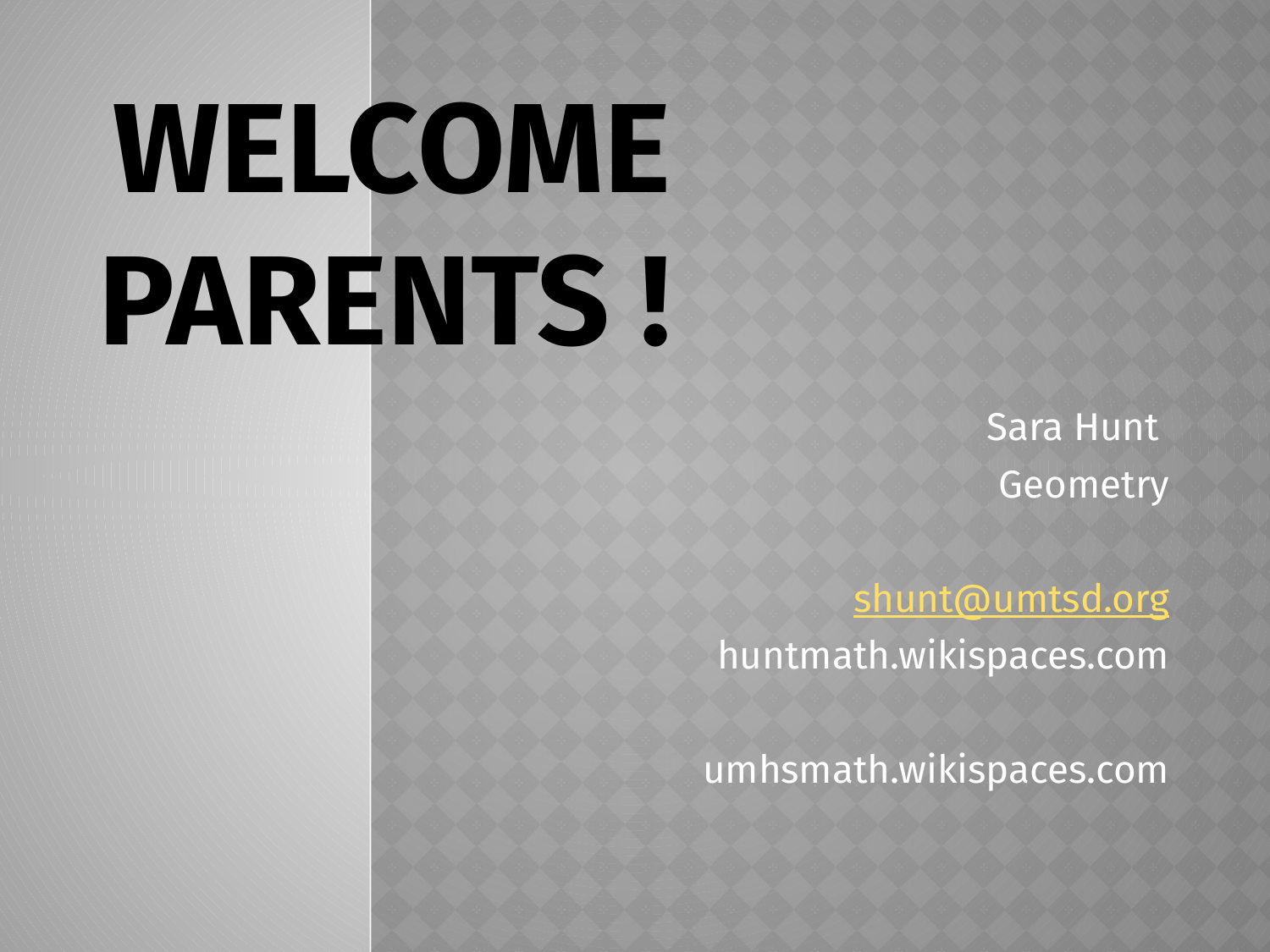

# Welcome Parents !
Sara Hunt
Geometry

shunt@umtsd.org
huntmath.wikispaces.com

umhsmath.wikispaces.com